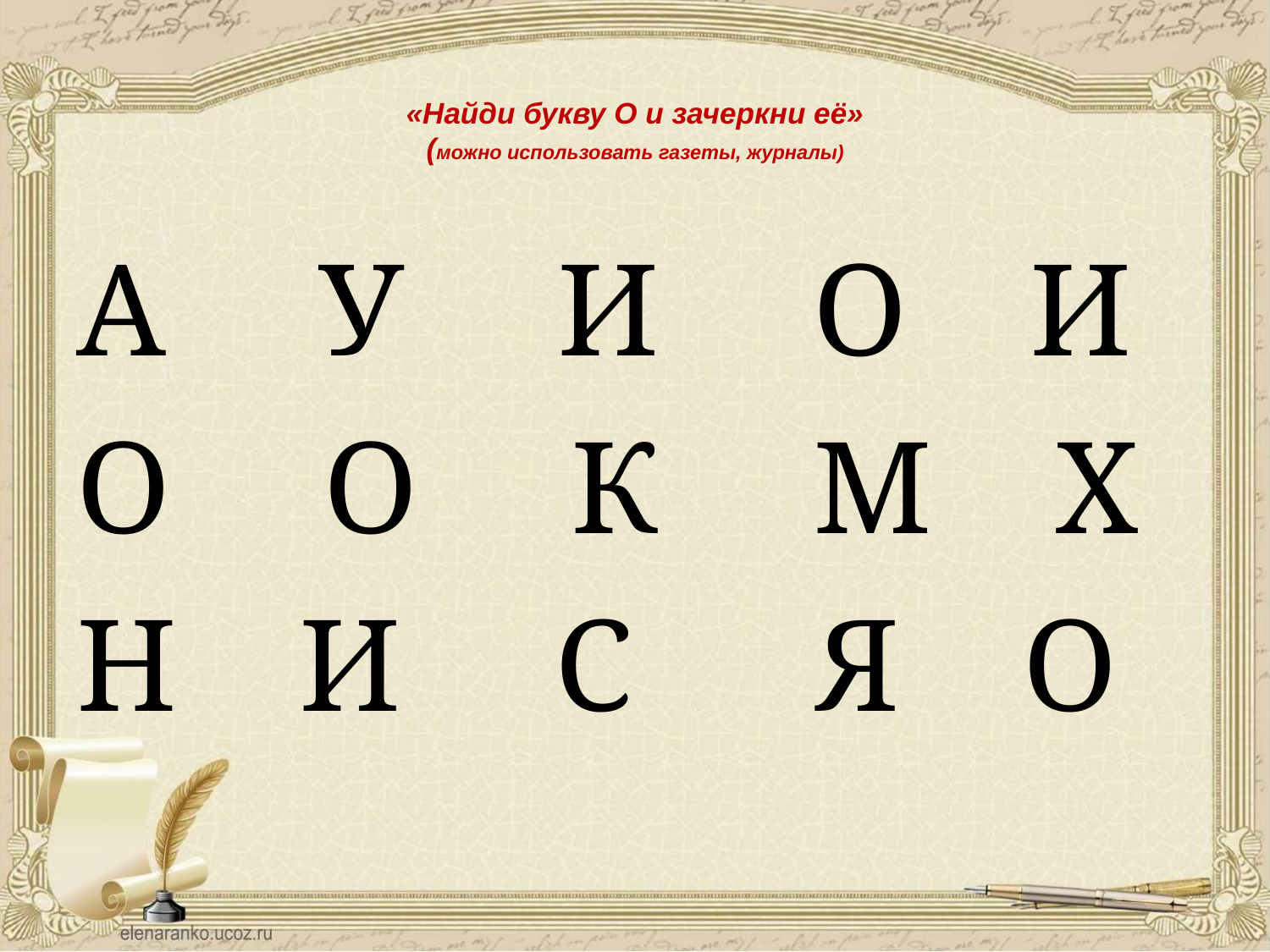

# «Найди букву О и зачеркни её» (можно использовать газеты, журналы)
А     У     И     О    И
О     О     К     М    Х
Н    И     С      Я    О